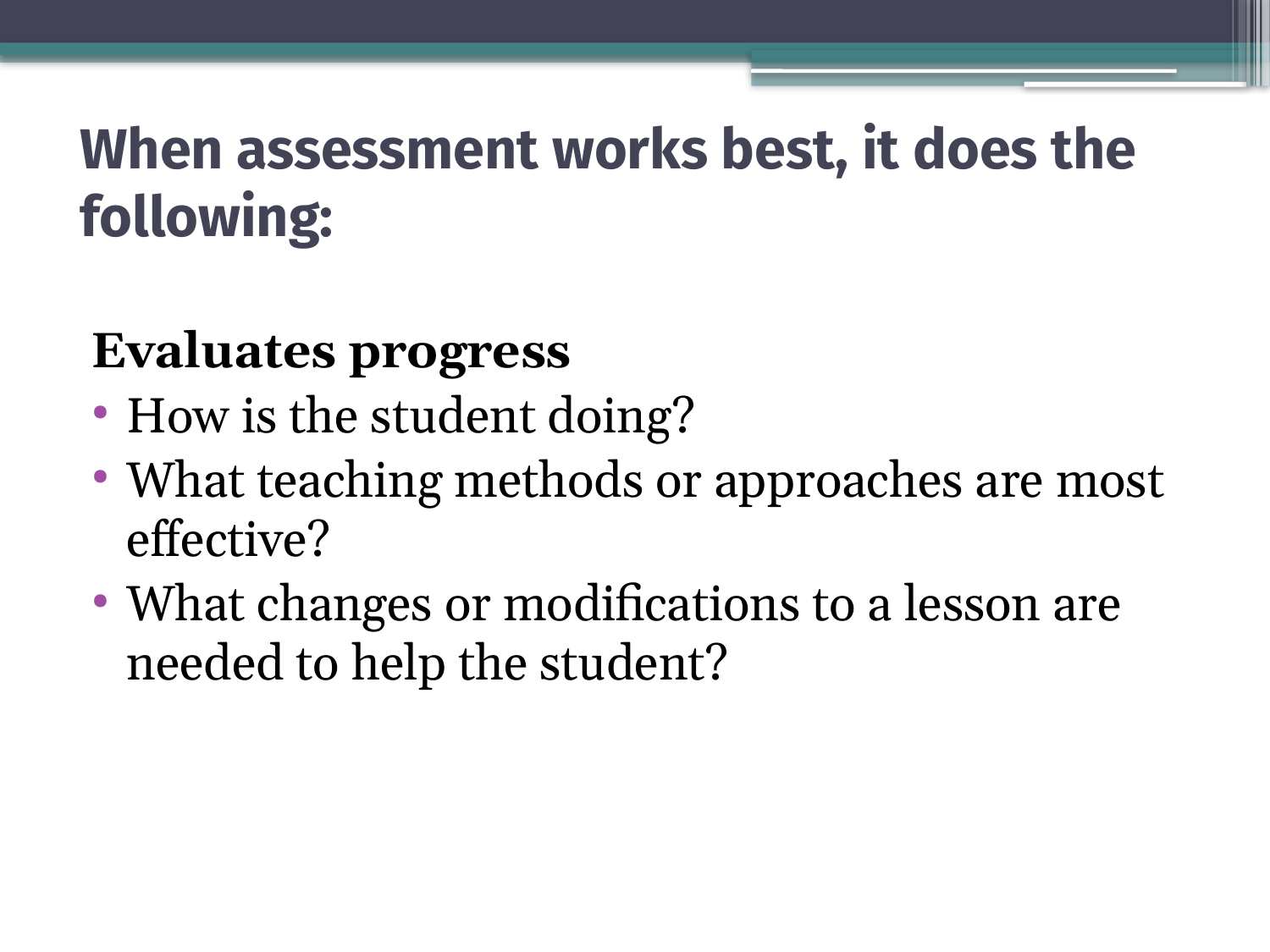

# When assessment works best, it does the following:
Evaluates progress
How is the student doing?
What teaching methods or approaches are most effective?
What changes or modifications to a lesson are needed to help the student?